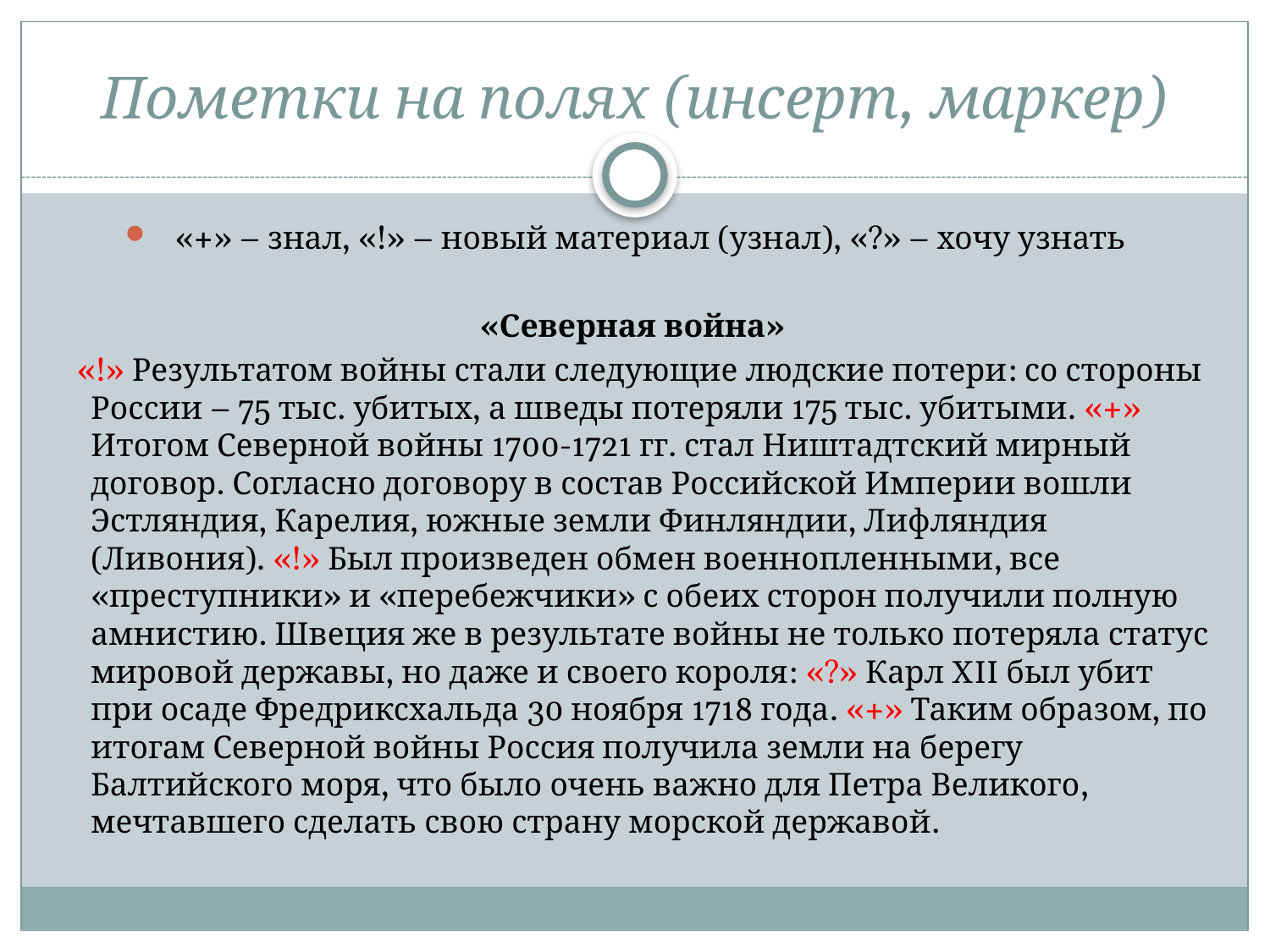

# Пометки на полях (инсерт, маркер)
«+» – знал, «!» – новый материал (узнал), «?» – хочу узнать

«Северная война»
   «!» Результатом войны стали следующие людские потери: со стороны России – 75 тыс. убитых, а шведы потеряли 175 тыс. убитыми. «+» Итогом Северной войны 1700-1721 гг. стал Ништадтский мирный договор. Согласно договору в состав Российской Империи вошли Эстляндия, Карелия, южные земли Финляндии, Лифляндия (Ливония). «!» Был произведен обмен военнопленными, все «преступники» и «перебежчики» с обеих сторон получили полную амнистию. Швеция же в результате войны не только потеряла статус мировой державы, но даже и своего короля: «?» Карл XII был убит при осаде Фредриксхальда 30 ноября 1718 года. «+» Таким образом, по итогам Северной войны Россия получила земли на берегу Балтийского моря, что было очень важно для Петра Великого, мечтавшего сделать свою страну морской державой.